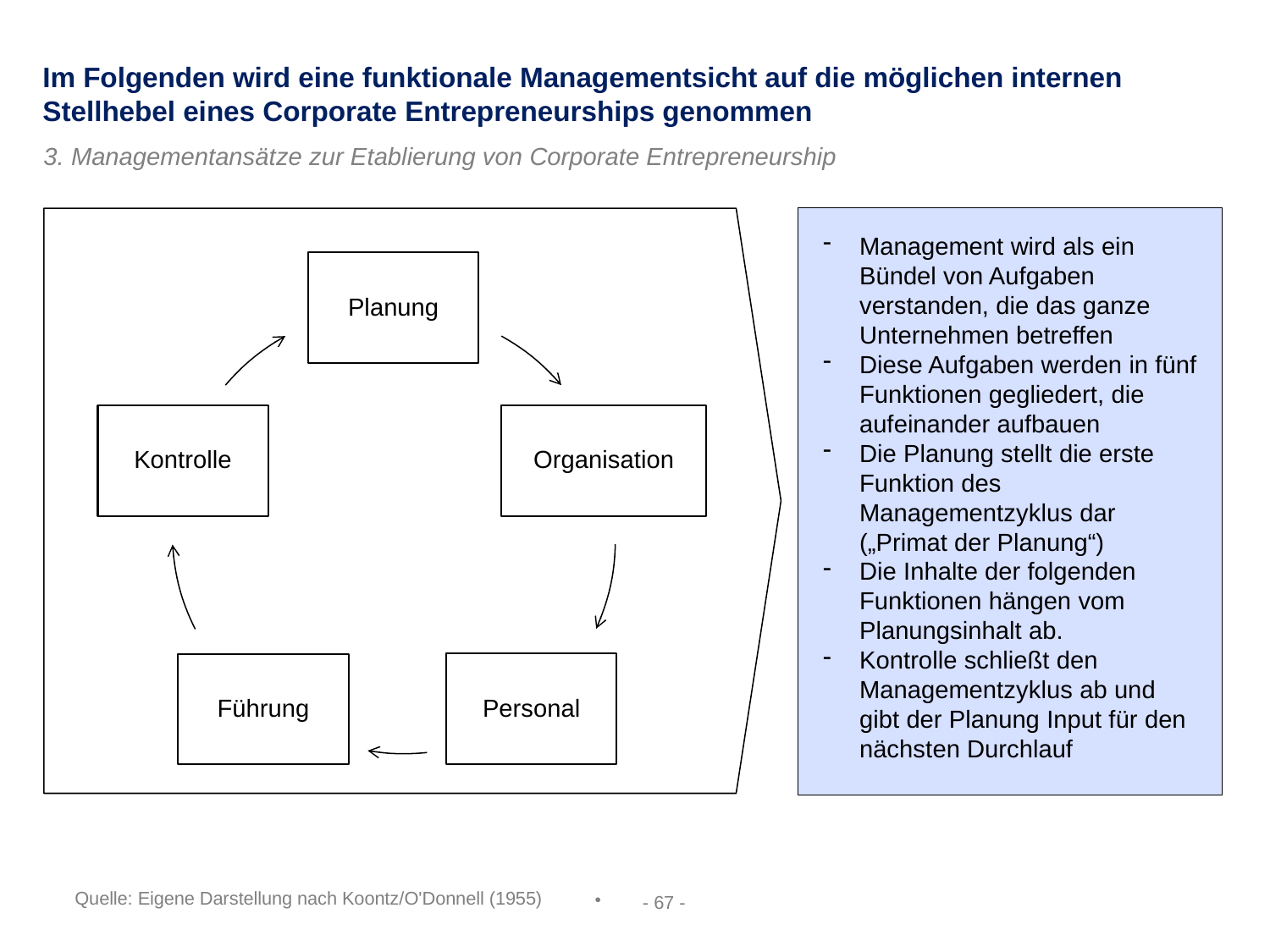

Im Folgenden wird eine funktionale Managementsicht auf die möglichen internen Stellhebel eines Corporate Entrepreneurships genommen
3. Managementansätze zur Etablierung von Corporate Entrepreneurship

Management wird als ein Bündel von Aufgaben verstanden, die das ganze Unternehmen betreffen
Diese Aufgaben werden in fünf Funktionen gegliedert, die aufeinander aufbauen
Die Planung stellt die erste Funktion des Managementzyklus dar („Primat der Planung“)
Die Inhalte der folgenden Funktionen hängen vom Planungsinhalt ab.
Kontrolle schließt den Managementzyklus ab und gibt der Planung Input für den nächsten Durchlauf
Planung
Organisation
Personal
Führung
Kontrolle
Quelle: Eigene Darstellung nach Koontz/O'Donnell (1955)
- 67 -